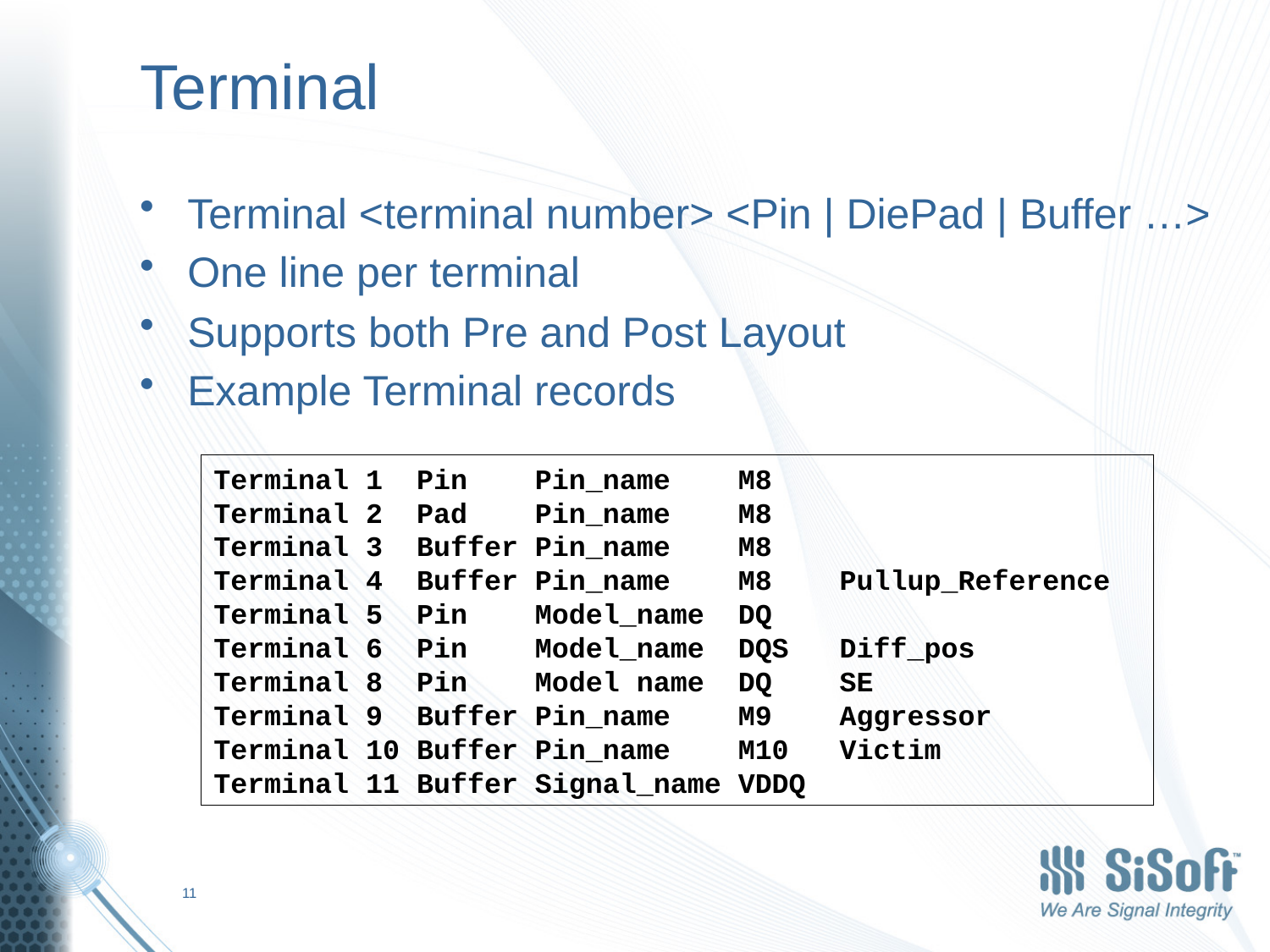

# Terminal
Terminal <terminal number> <Pin | DiePad | Buffer …>
One line per terminal
Supports both Pre and Post Layout
Example Terminal records

Terminal 1  Pin    Pin_name    M8
Terminal 2  Pad    Pin_name    M8
Terminal 3  Buffer Pin_name    M8
Terminal 4  Buffer Pin_name    M8    Pullup_Reference
Terminal 5  Pin    Model_name  DQ
Terminal 6  Pin    Model_name  DQS   Diff_pos
Terminal 8  Pin    Model name  DQ    SE
Terminal 9  Buffer Pin_name    M9    Aggressor
Terminal 10 Buffer Pin_name    M10   Victim
Terminal 11 Buffer Signal_name VDDQ
11